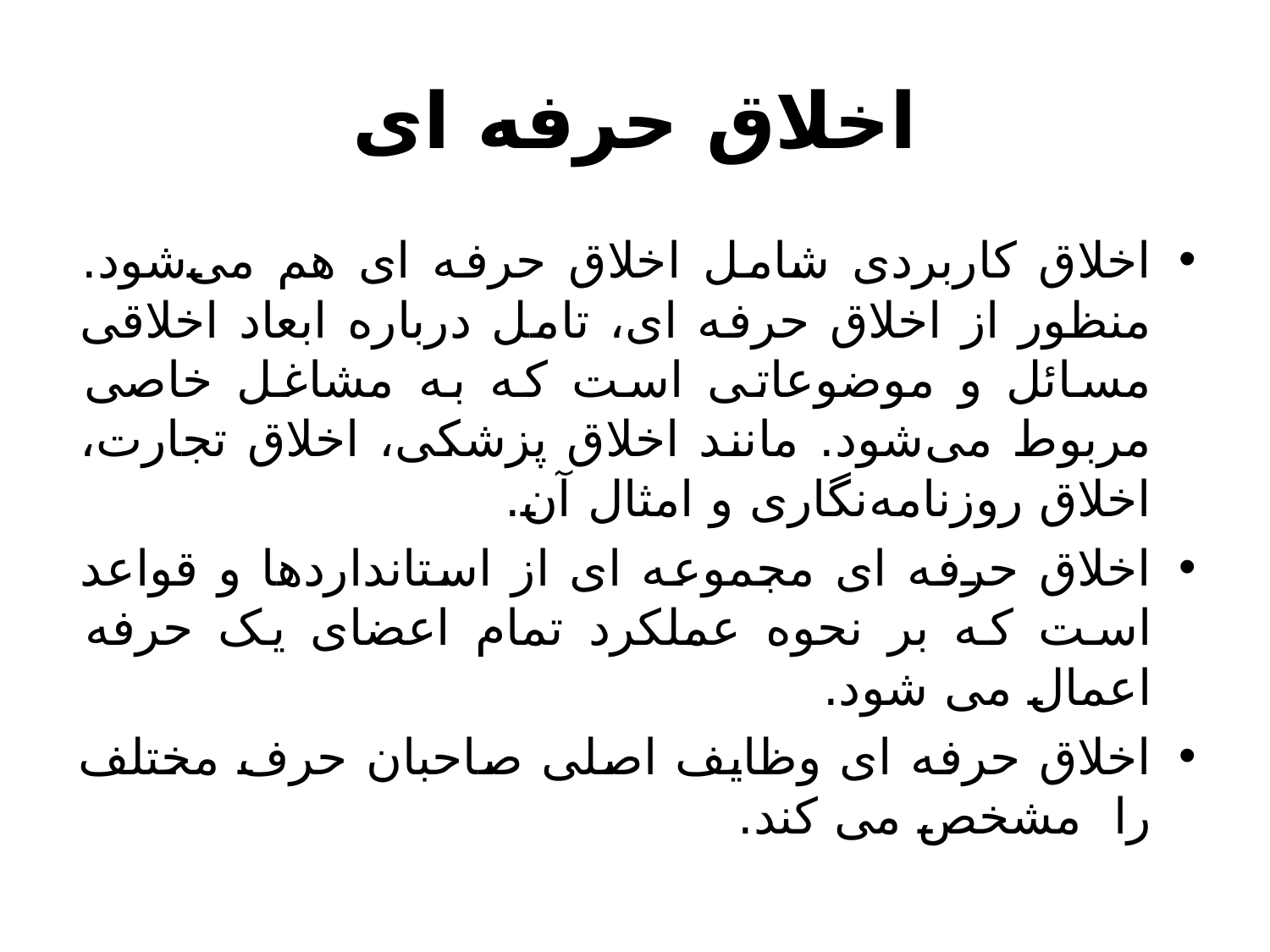

# اخلاق حرفه ای
اخلاق کاربردی شامل اخلاق حرفه ای هم می‌شود. منظور از اخلاق حرفه ای، تامل درباره ابعاد اخلاقی مسائل و موضوعاتی است که به مشاغل خاصی مربوط می‌شود. مانند اخلاق پزشکی، اخلاق تجارت، اخلاق روزنامه‌نگاری و امثال آن.
اخلاق حرفه ای مجموعه ای از استانداردها و قواعد است که بر نحوه عملکرد تمام اعضای یک حرفه اعمال می شود.
اخلاق حرفه ای وظایف اصلی صاحبان حرف مختلف را  مشخص می کند.